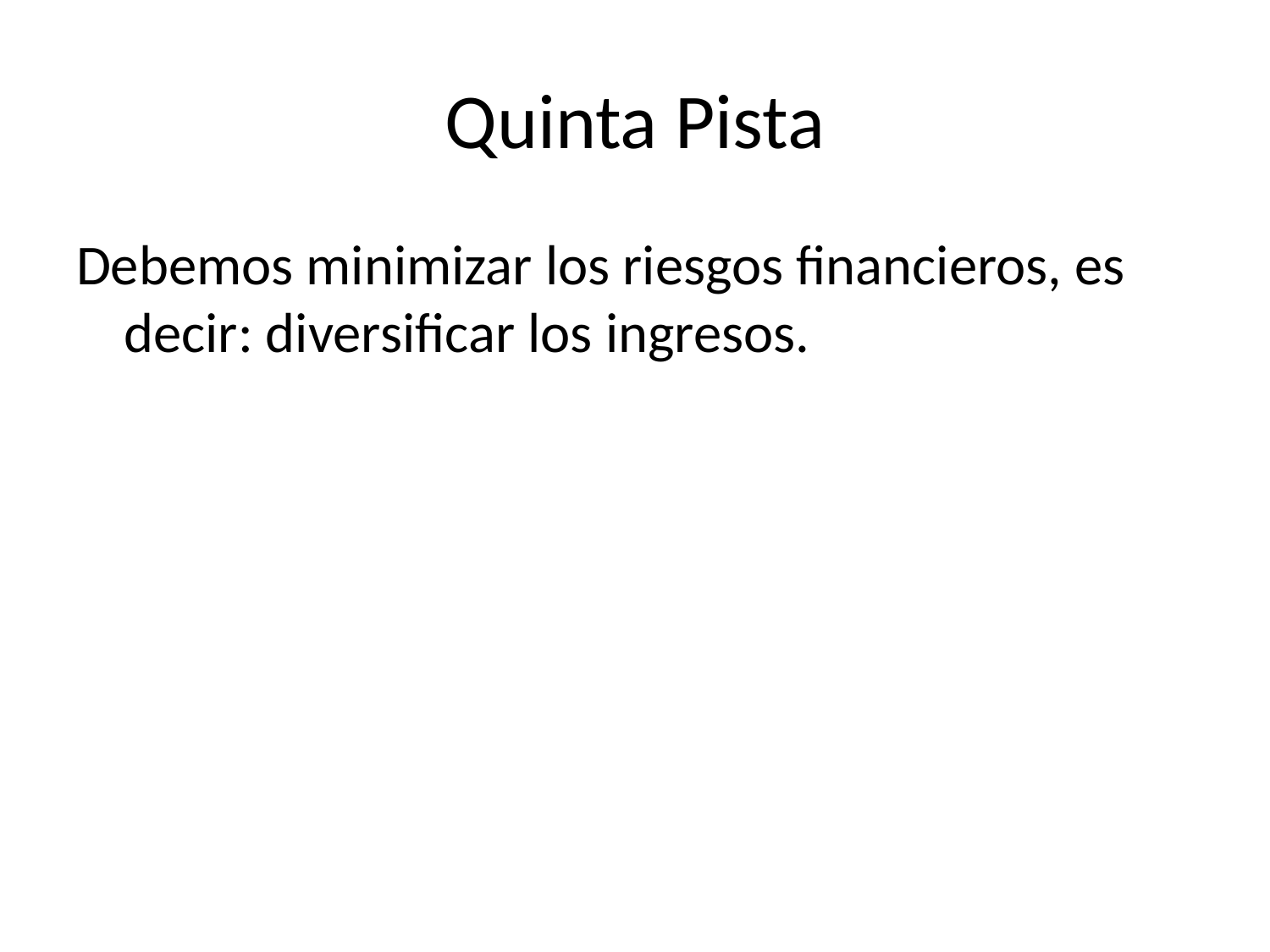

# Quinta Pista
Debemos minimizar los riesgos financieros, es decir: diversificar los ingresos.